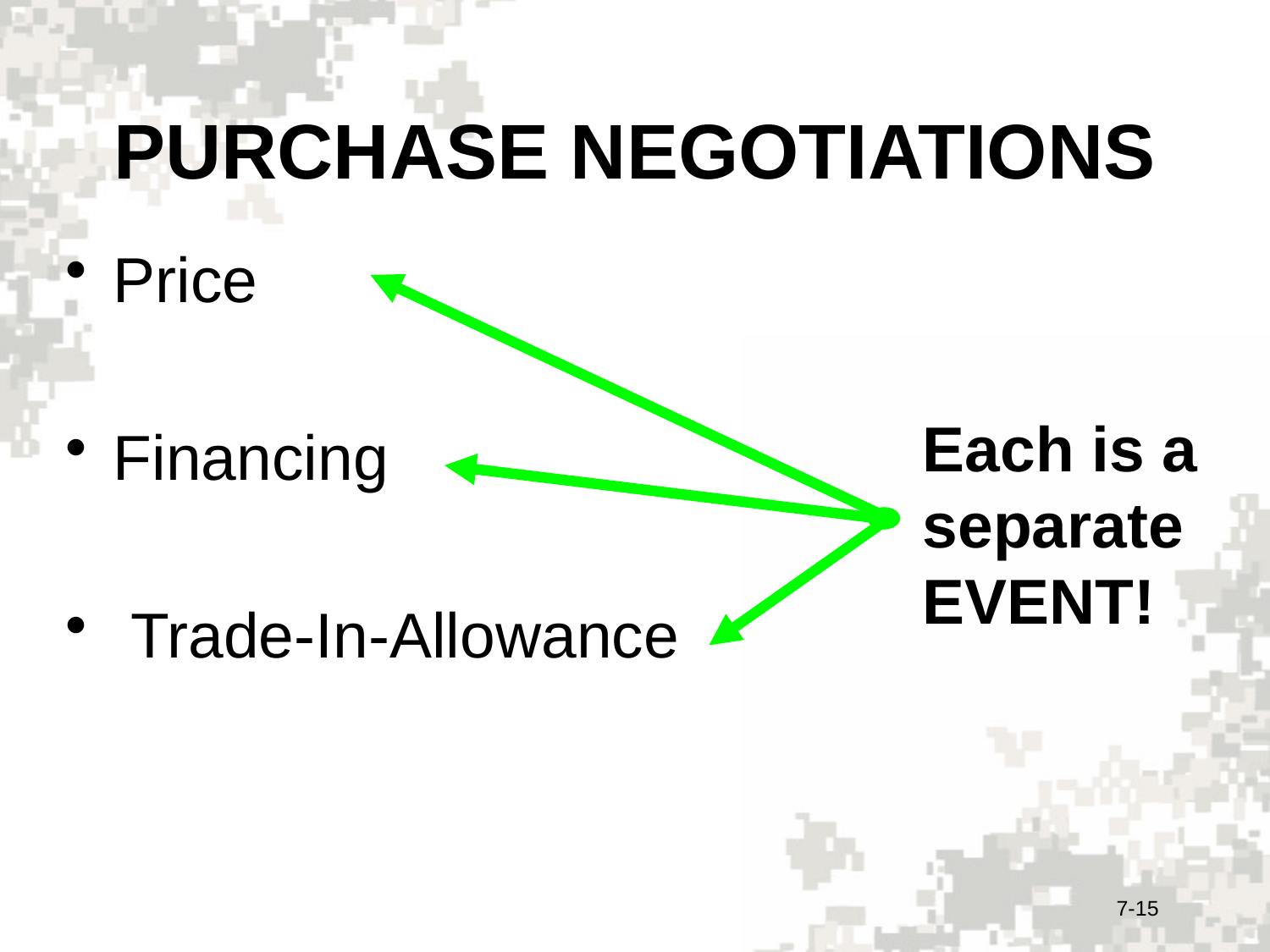

# PURCHASE NEGOTIATIONS
Price

Financing

 Trade-In-Allowance

Each is a separate EVENT!

7-15